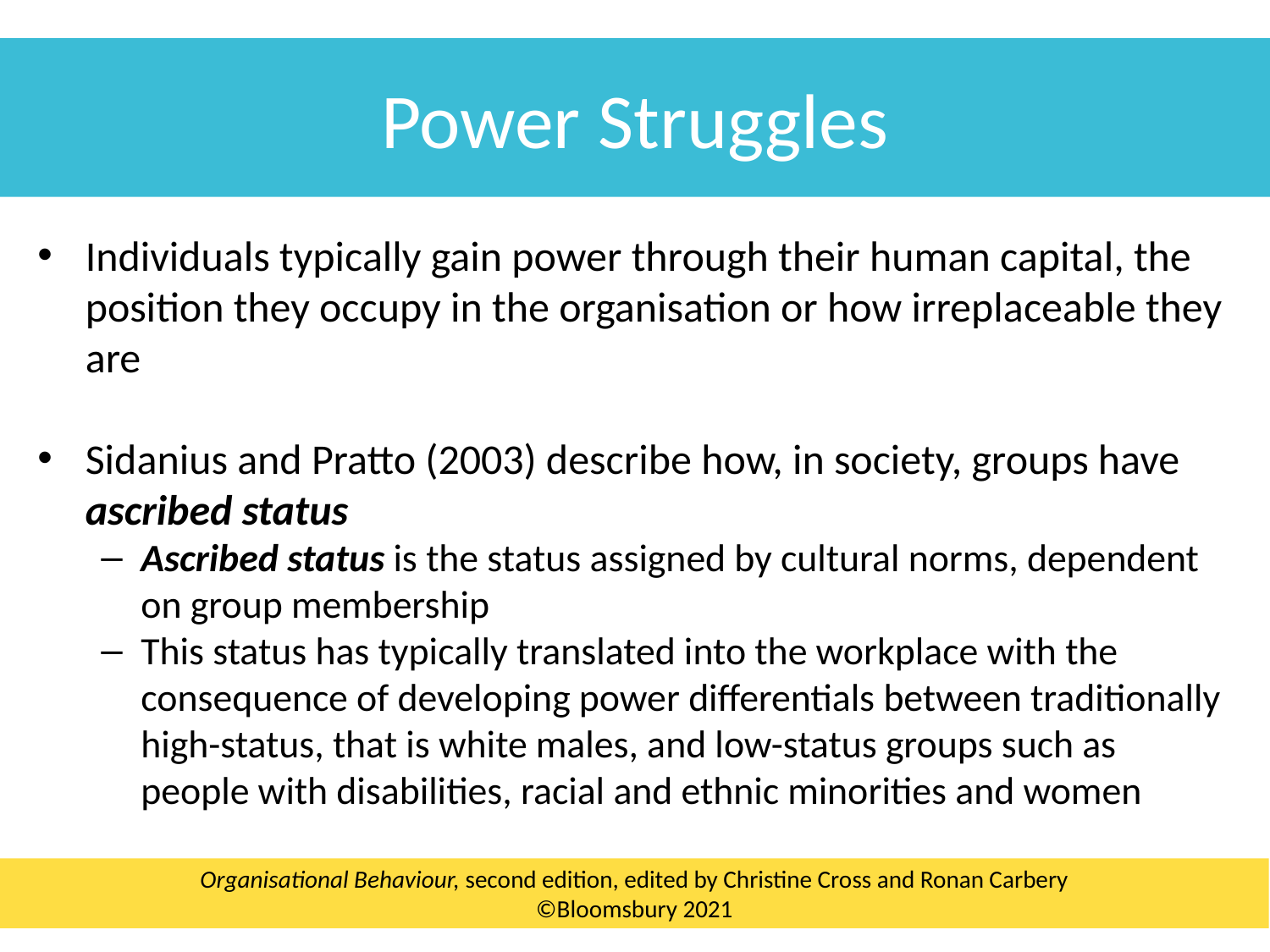

Power Struggles
Individuals typically gain power through their human capital, the position they occupy in the organisation or how irreplaceable they are

Sidanius and Pratto (2003) describe how, in society, groups have ascribed status
Ascribed status is the status assigned by cultural norms, dependent on group membership
This status has typically translated into the workplace with the consequence of developing power differentials between traditionally high-status, that is white males, and low-status groups such as people with disabilities, racial and ethnic minorities and women